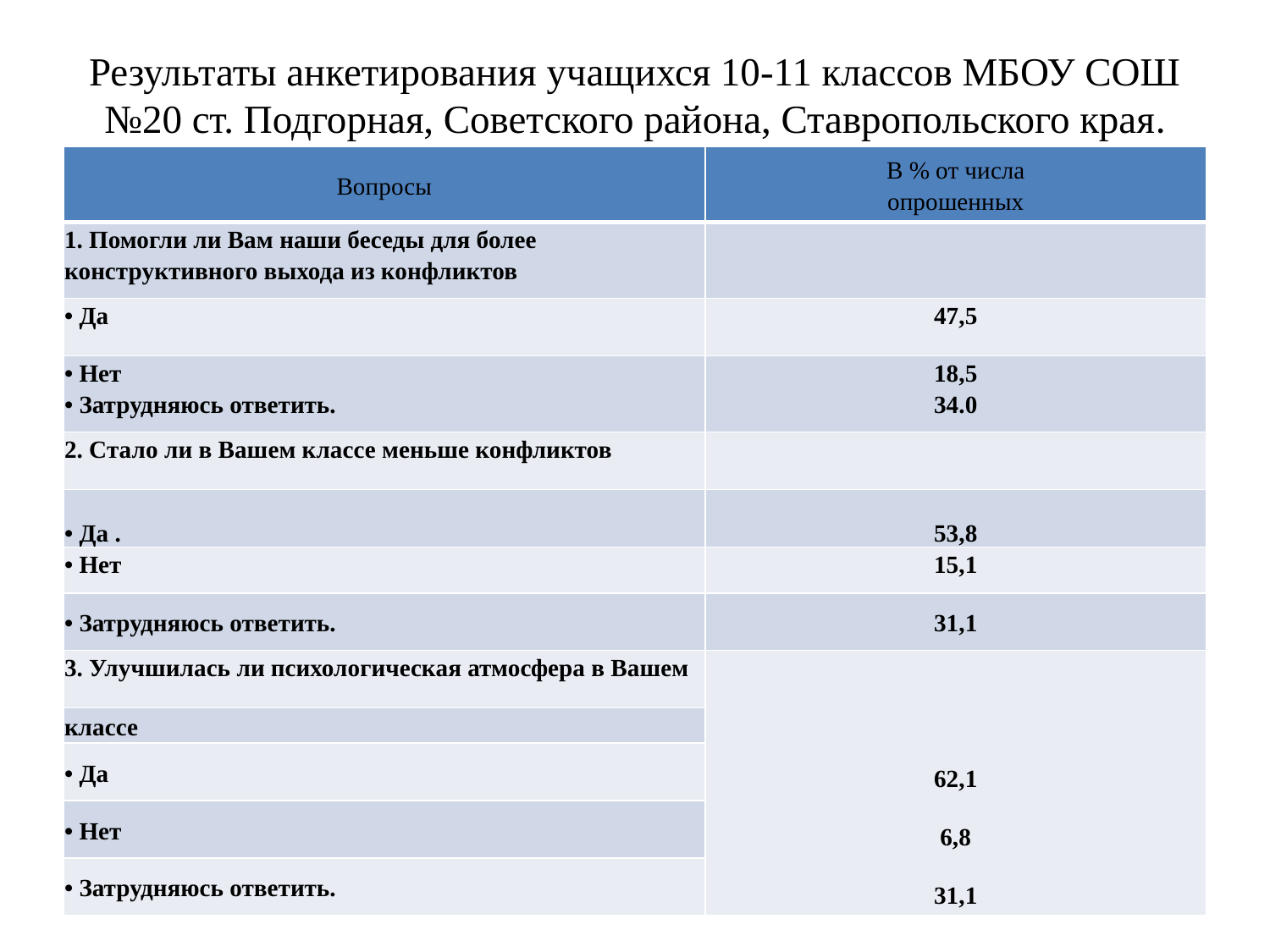

# Результаты анкетирования учащихся 10-11 классов МБОУ СОШ №20 ст. Подгорная, Советского района, Ставропольского края.
| Вопросы | В % от числа опрошенных |
| --- | --- |
| 1. Помогли ли Вам наши беседы для более конструктивного выхода из конфликтов |  |
| • Да | 47,5 |
| • Нет • Затрудняюсь ответить. | 18,5 34.0 |
| 2. Стало ли в Вашем классе меньше конфликтов |  |
| • Да . | 53,8 |
| • Нет | 15,1 |
| • Затрудняюсь ответить. | 31,1 |
| 3. Улучшилась ли психологическая атмосфера в Вашем | 62,1 6,8 31,1 |
| классе |  |
| • Да |  |
| • Нет |  |
| • Затрудняюсь ответить. |  |